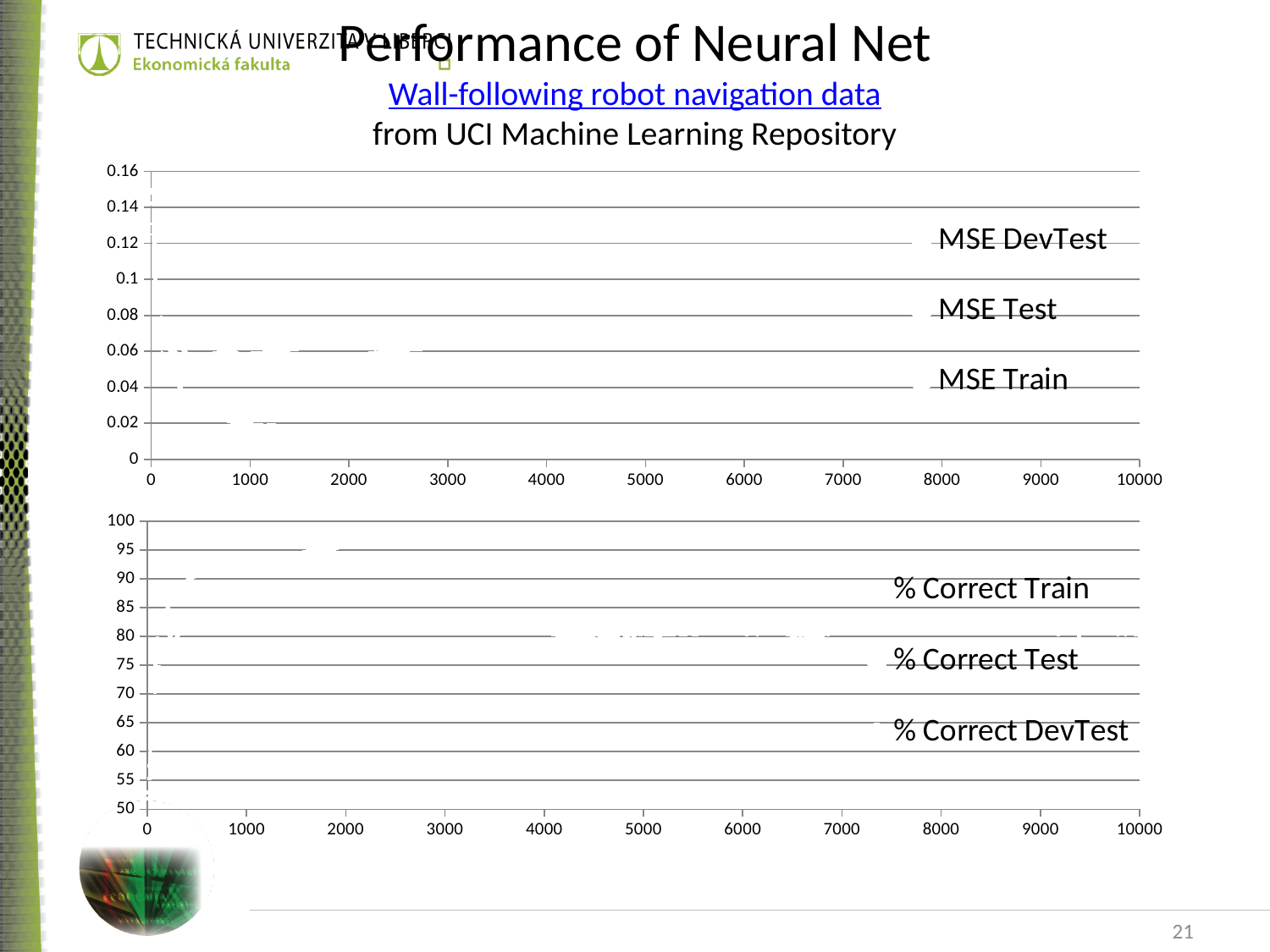

# Performance of Neural Net Wall-following robot navigation data from UCI Machine Learning Repository

### Chart

| Category | MSE DevTest | MSE Test | MSE Train |
|---|---|---|---|

### Chart

| Category | % Correct Train | % Correct Test | % Correct DevTest |
|---|---|---|---|
21